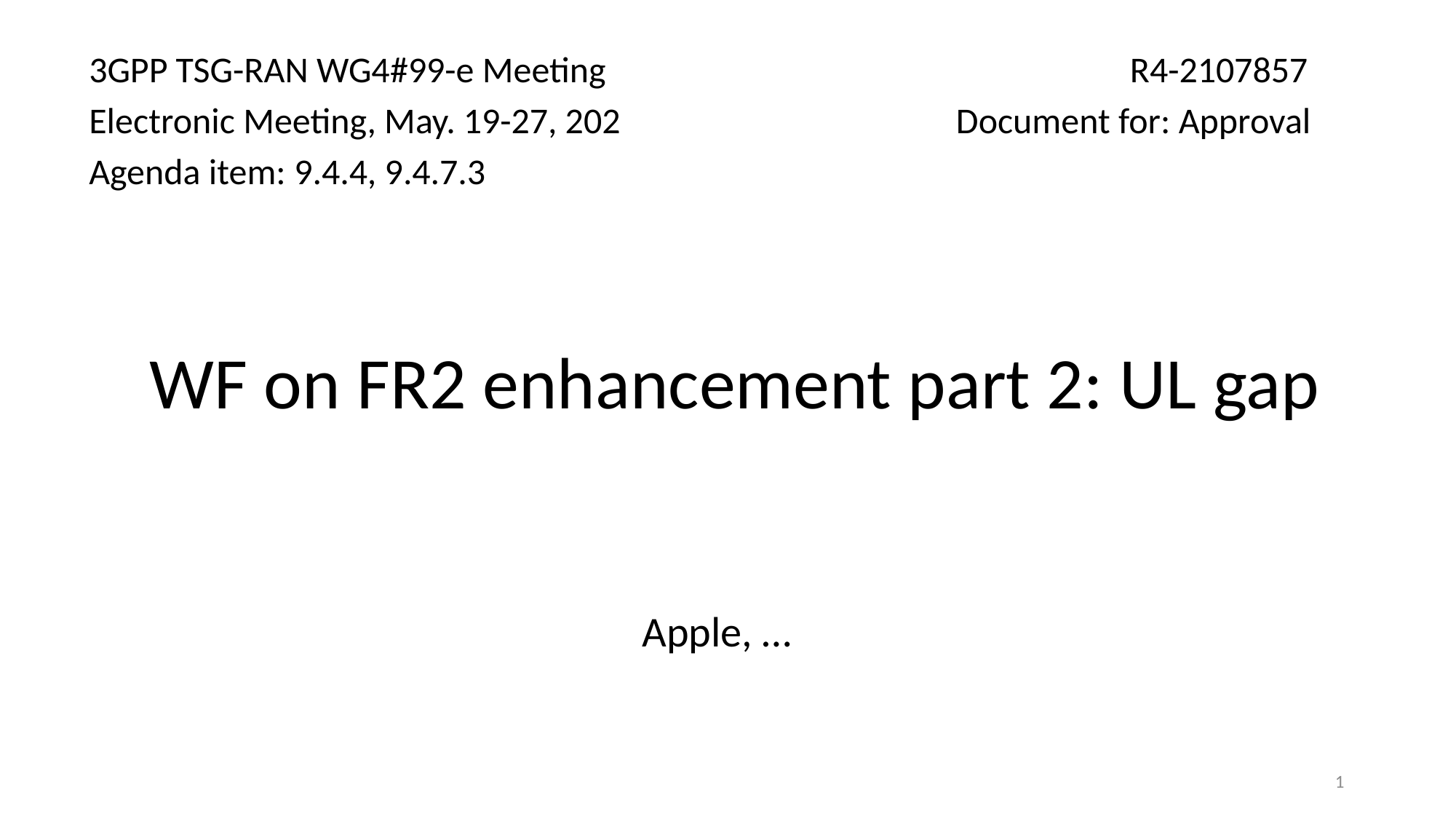

3GPP TSG-RAN WG4#99-e Meeting                                                                R4-2107857
Electronic Meeting, May. 19-27, 202                                         Document for: Approval
Agenda item: 9.4.4, 9.4.7.3
# WF on FR2 enhancement part 2: UL gap
Apple, …
1